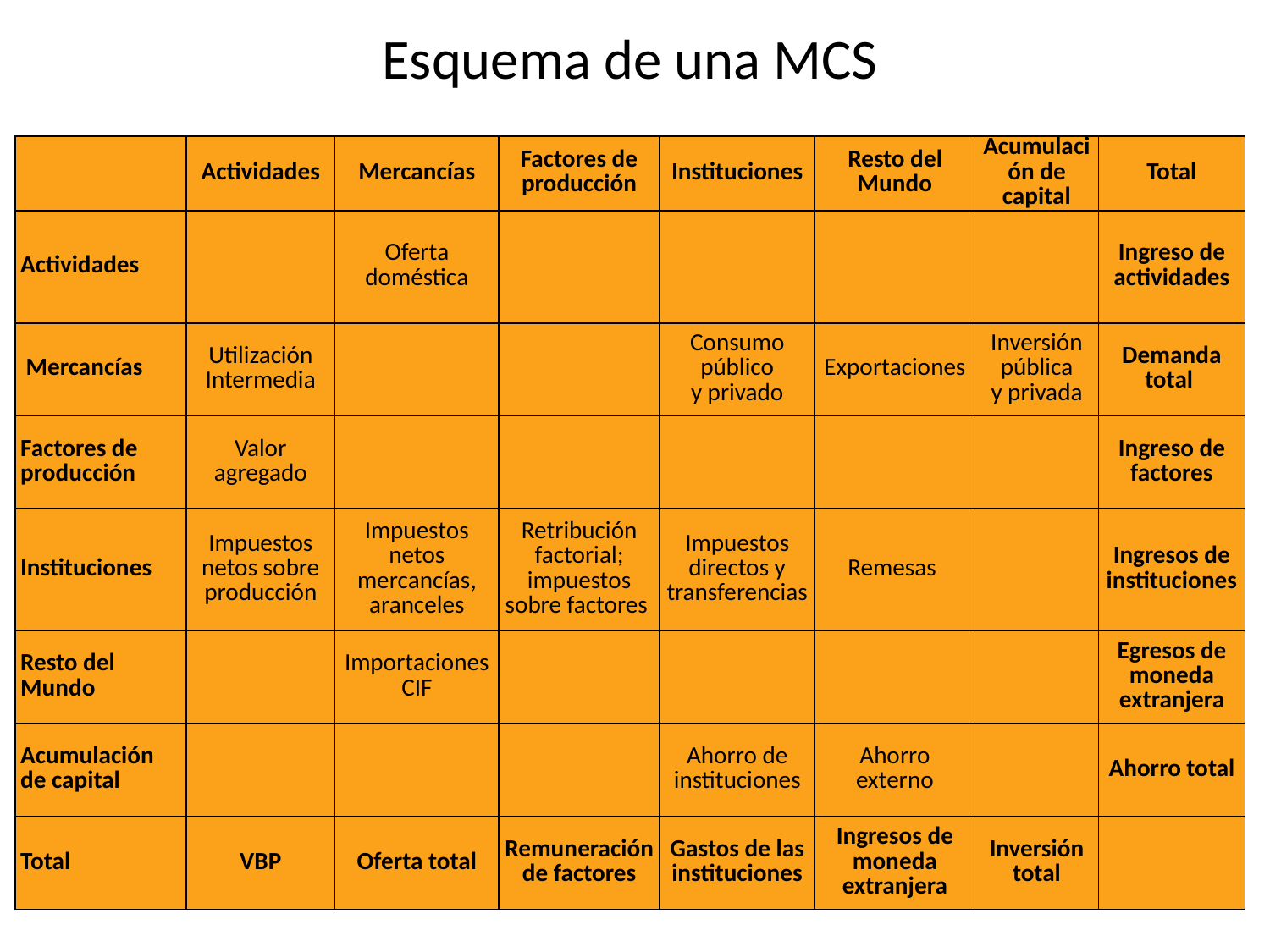

# Esquema de una MCS
|  | Actividades | Mercancías | Factores de producción | Instituciones | Resto del Mundo | Acumulación de capital | Total |
| --- | --- | --- | --- | --- | --- | --- | --- |
| Actividades |  | Oferta doméstica |  |  |  |  | Ingreso de actividades |
| Mercancías | Utilización Intermedia |  |  | Consumo público y privado | Exportaciones | Inversión pública y privada | Demanda total |
| Factores de producción | Valor agregado |  |  |  |  |  | Ingreso de factores |
| Instituciones | Impuestos netos sobre producción | Impuestos netos mercancías, aranceles | Retribución factorial; impuestos sobre factores | Impuestos directos y transferencias | Remesas |  | Ingresos de instituciones |
| Resto del Mundo |  | Importaciones CIF |  |  |  |  | Egresos de moneda extranjera |
| Acumulación de capital |  |  |  | Ahorro de instituciones | Ahorro externo |  | Ahorro total |
| Total | VBP | Oferta total | Remuneración de factores | Gastos de las instituciones | Ingresos de moneda extranjera | Inversión total |  |